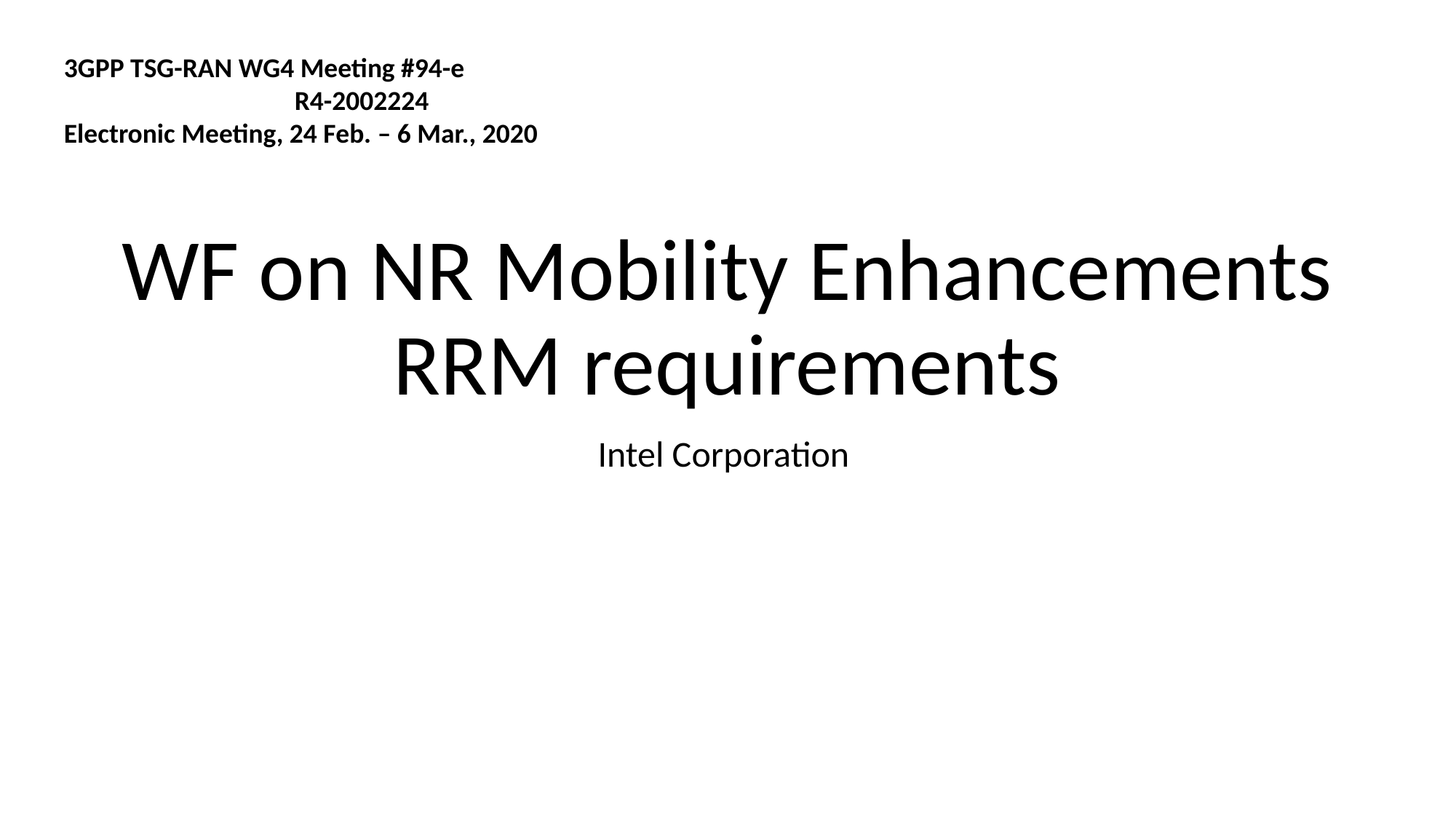

3GPP TSG-RAN WG4 Meeting #94-e                             	            								  R4-2002224
Electronic Meeting, 24 Feb. – 6 Mar., 2020

# WF on NR Mobility Enhancements RRM requirements
Intel Corporation